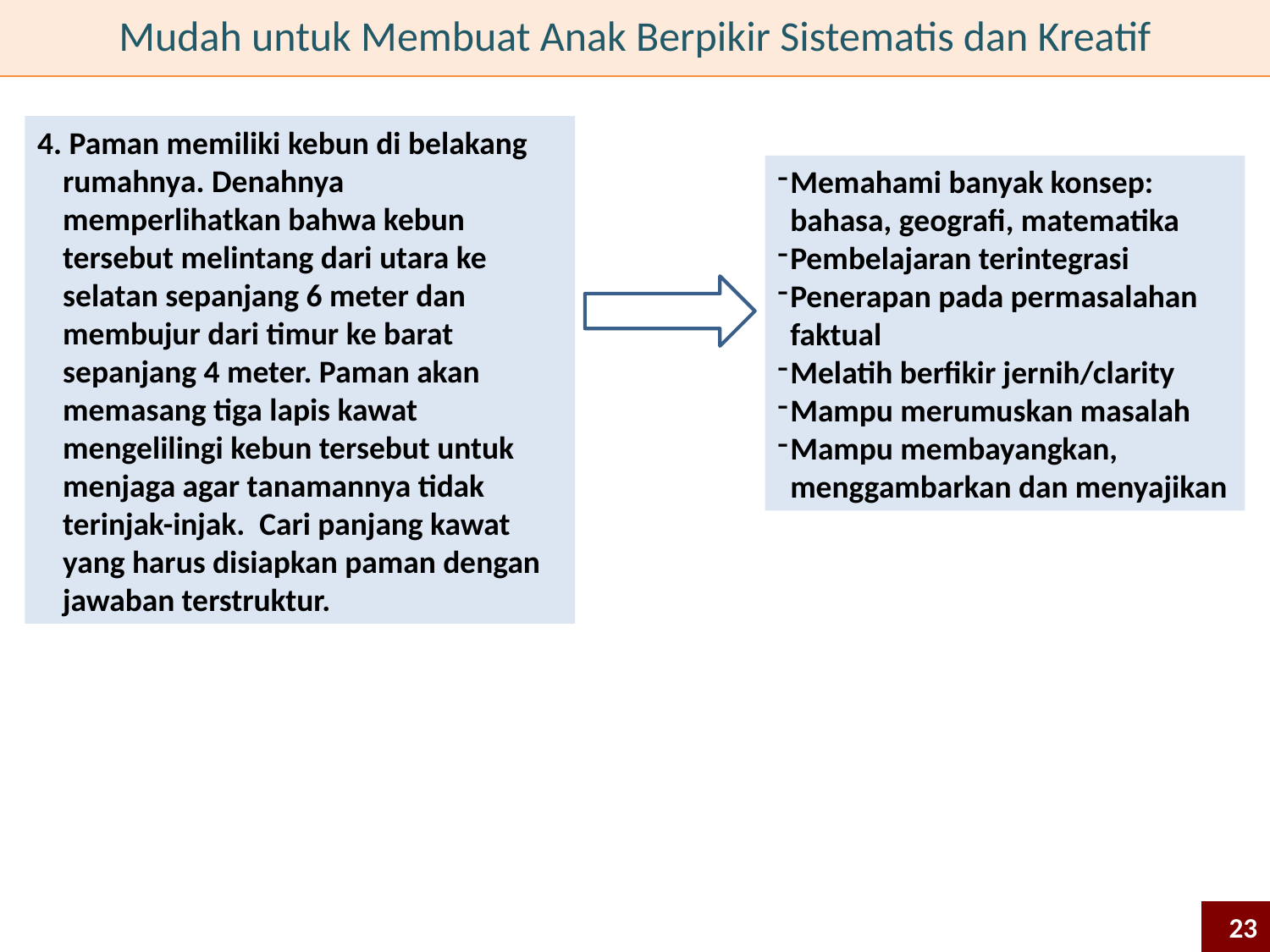

Mudah untuk Membuat Anak Berpikir Sistematis dan Kreatif
4. Paman memiliki kebun di belakang rumahnya. Denahnya memperlihatkan bahwa kebun tersebut melintang dari utara ke selatan sepanjang 6 meter dan membujur dari timur ke barat sepanjang 4 meter. Paman akan memasang tiga lapis kawat mengelilingi kebun tersebut untuk menjaga agar tanamannya tidak terinjak-injak.  Cari panjang kawat yang harus disiapkan paman dengan jawaban terstruktur.
Memahami banyak konsep: bahasa, geografi, matematika
Pembelajaran terintegrasi
Penerapan pada permasalahan faktual
Melatih berfikir jernih/clarity
Mampu merumuskan masalah
Mampu membayangkan, menggambarkan dan menyajikan

23